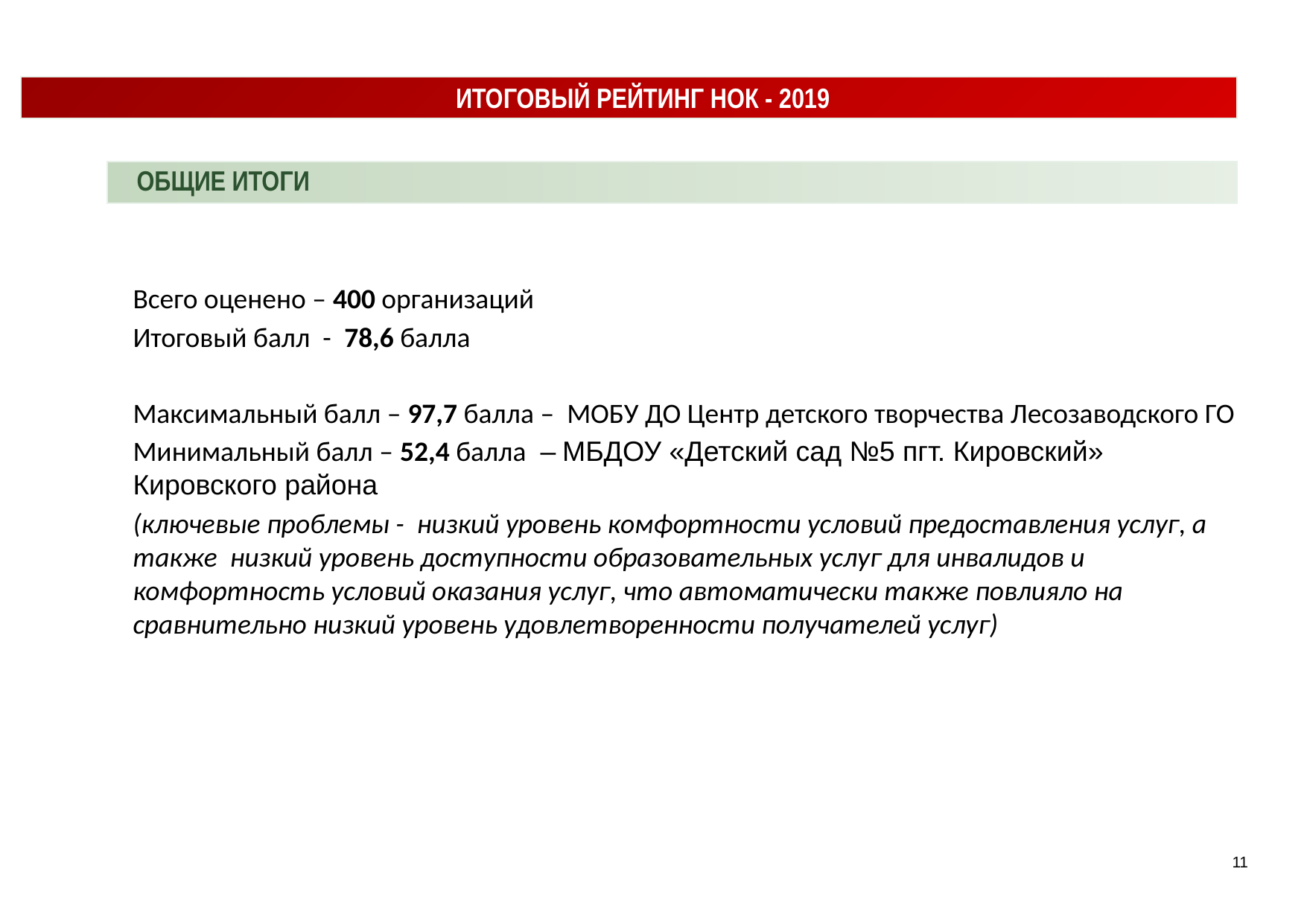

ИТОГОВЫЙ РЕЙТИНГ НОК - 2019

ОБЩИЕ ИТОГИ
Всего оценено – 400 организаций
Итоговый балл  -  78,6 балла

Максимальный балл – 97,7 балла –  МОБУ ДО Центр детского творчества Лесозаводского ГО
Минимальный балл – 52,4 балла  – МБДОУ «Детский сад №5 пгт. Кировский» Кировского района
(ключевые проблемы -  низкий уровень комфортности условий предоставления услуг, а также  низкий уровень доступности образовательных услуг для инвалидов и комфортность условий оказания услуг, что автоматически также повлияло на сравнительно низкий уровень удовлетворенности получателей услуг)
11